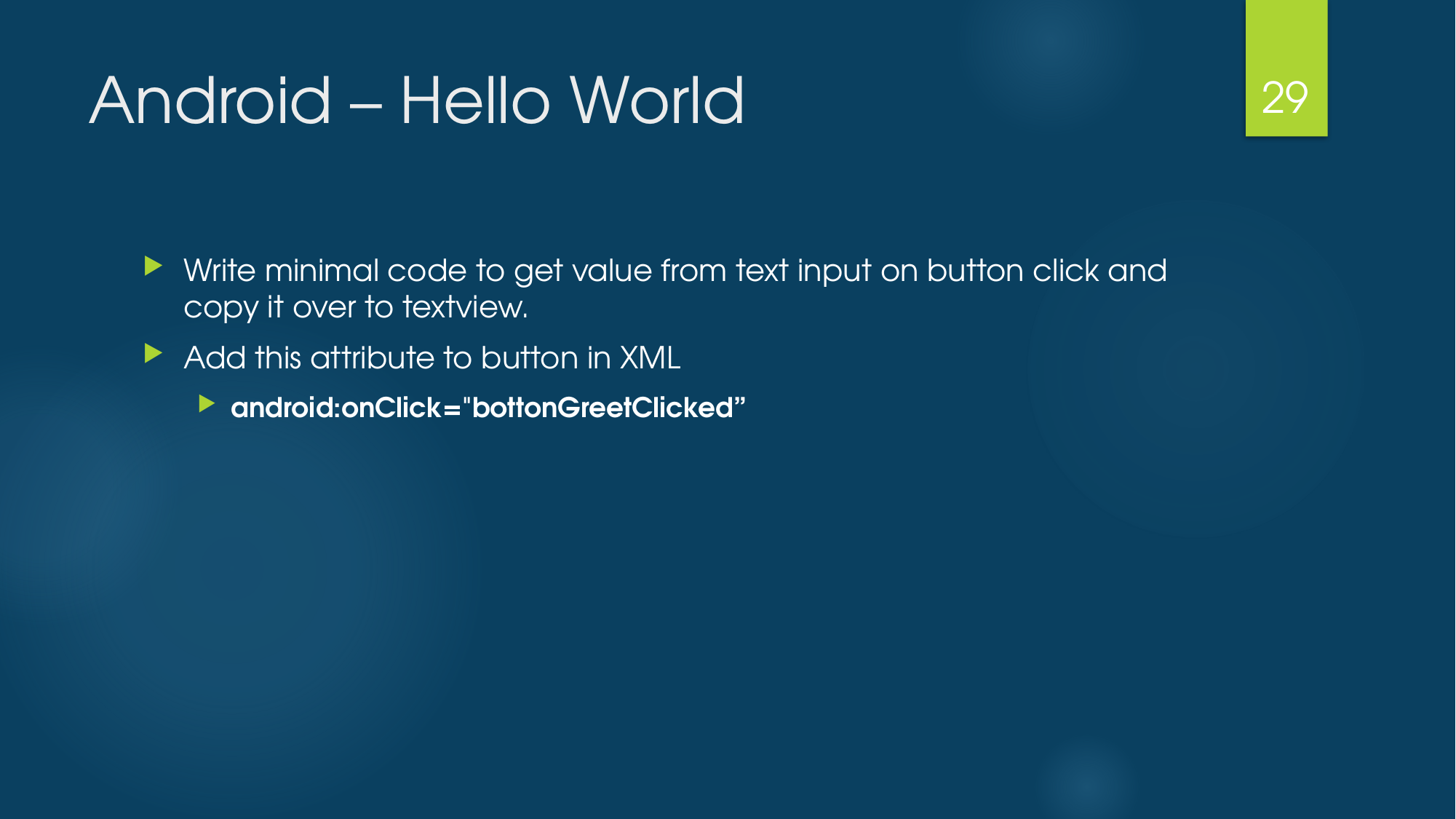

29
# Android – Hello World
Write minimal code to get value from text input on button click and copy it over to textview.
Add this attribute to button in XML
android:onClick="bottonGreetClicked”